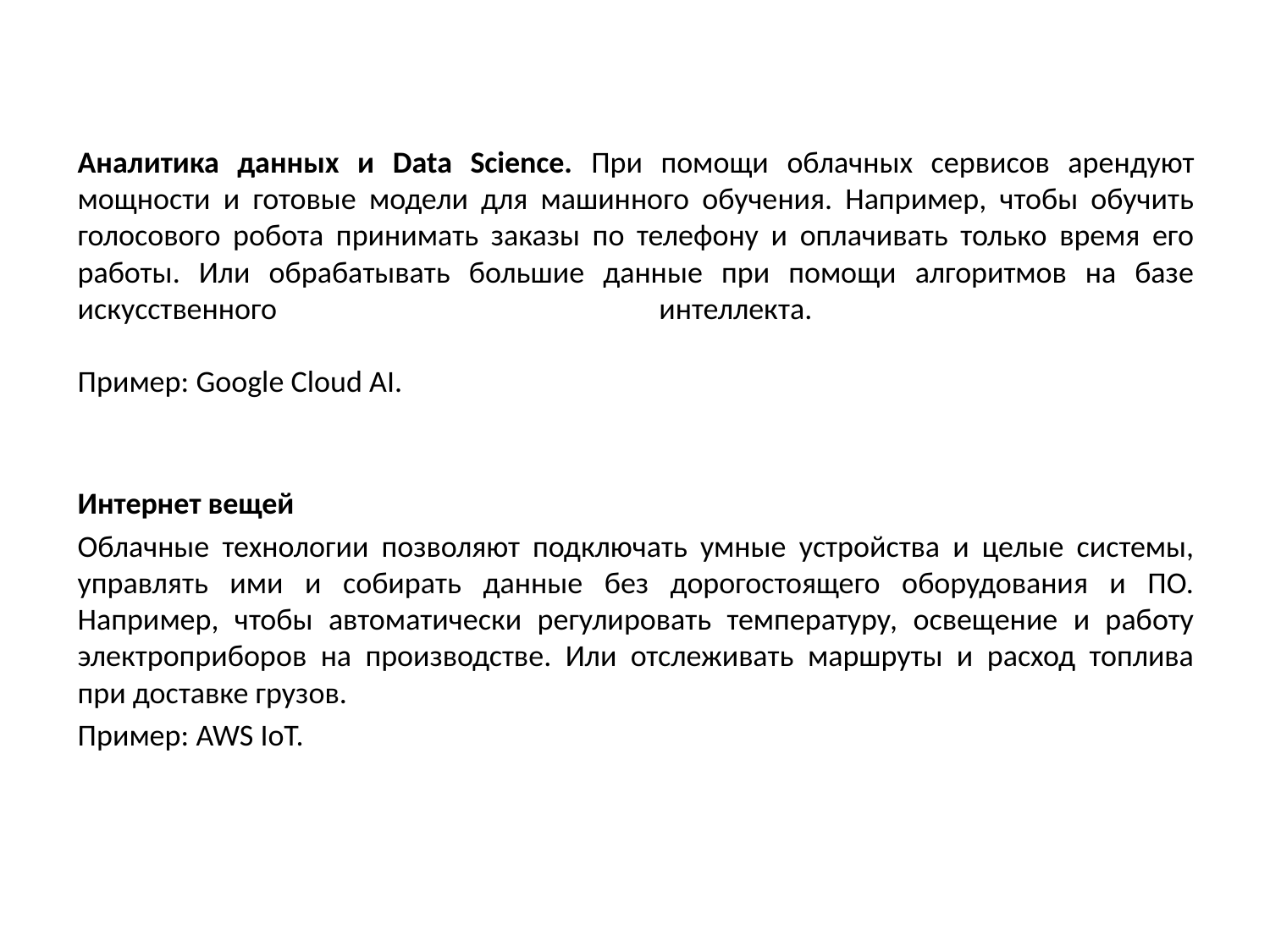

Аналитика данных и Data Science. При помощи облачных сервисов арендуют мощности и готовые модели для машинного обучения. Например, чтобы обучить голосового робота принимать заказы по телефону и оплачивать только время его работы. Или обрабатывать большие данные при помощи алгоритмов на базе искусственного интеллекта.
Пример: Google Cloud AI.

Интернет вещей
Облачные технологии позволяют подключать умные устройства и целые системы, управлять ими и собирать данные без дорогостоящего оборудования и ПО. Например, чтобы автоматически регулировать температуру, освещение и работу электроприборов на производстве. Или отслеживать маршруты и расход топлива при доставке грузов.
Пример: AWS IoT.